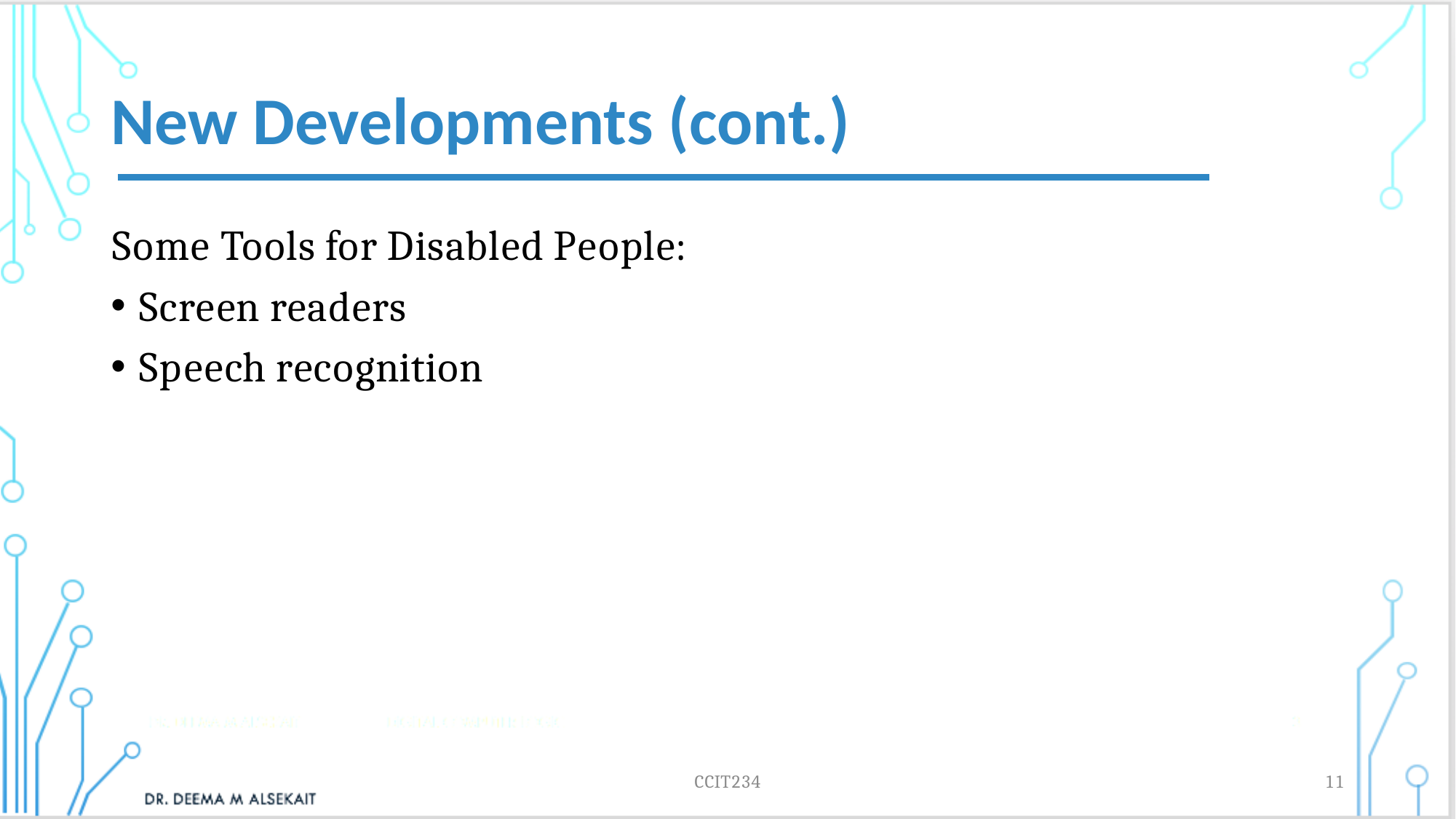

# New Developments (cont.)
Some Tools for Disabled People:
Screen readers
Speech recognition

CCIT234
11